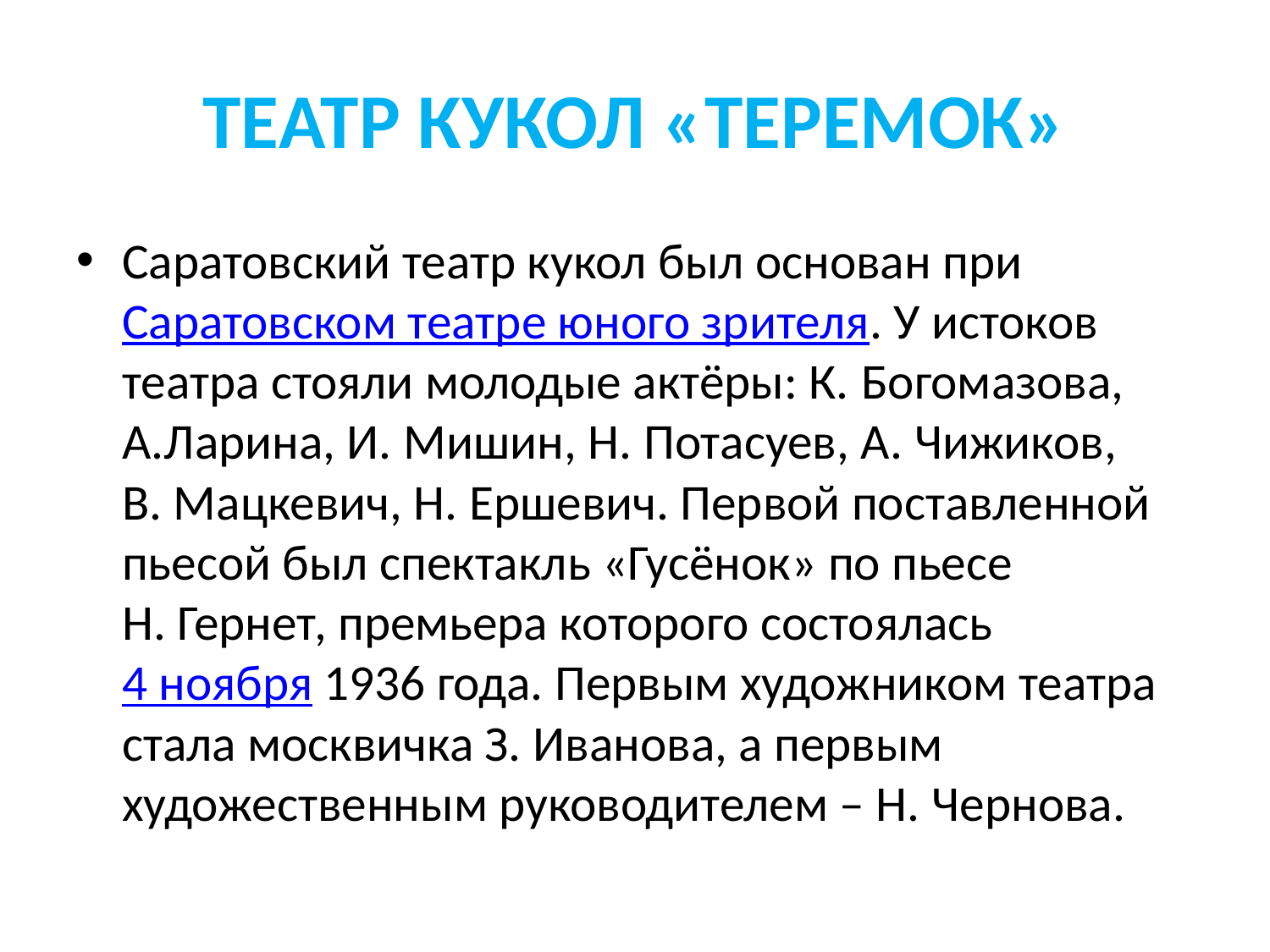

# ТЕАТР КУКОЛ «ТЕРЕМОК»
Саратовский театр кукол был основан при Саратовском театре юного зрителя. У истоков театра стояли молодые актёры: К. Богомазова, А.Ларина, И. Мишин, Н. Потасуев, А. Чижиков, В. Мацкевич, Н. Ершевич. Первой поставленной пьесой был спектакль «Гусёнок» по пьесе Н. Гернет, премьера которого состоялась 4 ноября 1936 года. Первым художником театра стала москвичка З. Иванова, а первым художественным руководителем – Н. Чернова.